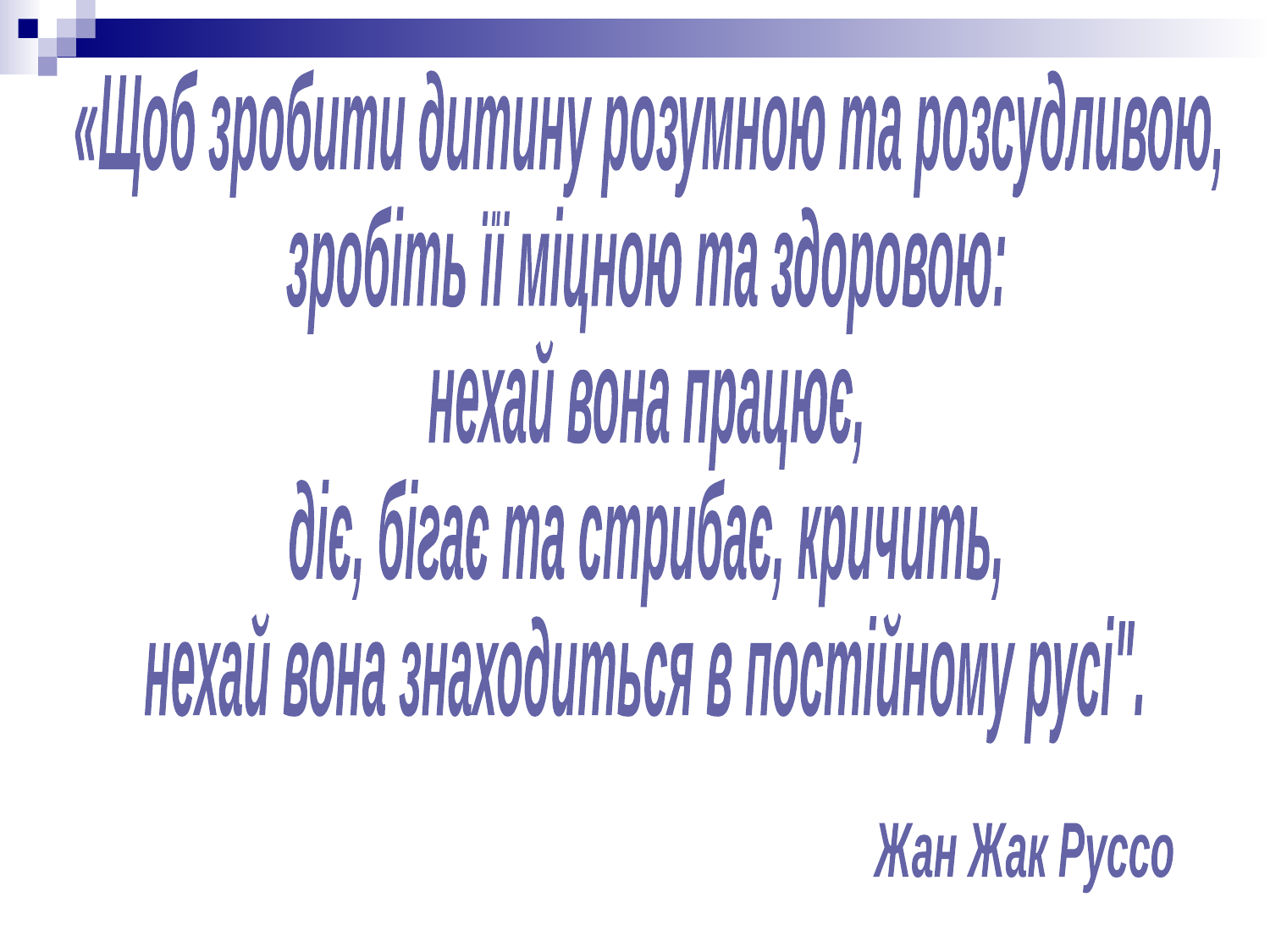

«Щоб зробити дитину розумною та розсудливою,
зробіть її міцною та здоровою:
нехай вона працює,
діє, бігає та стрибає, кричить,
нехай вона знаходиться в постійному русі".
Жан Жак Руссо